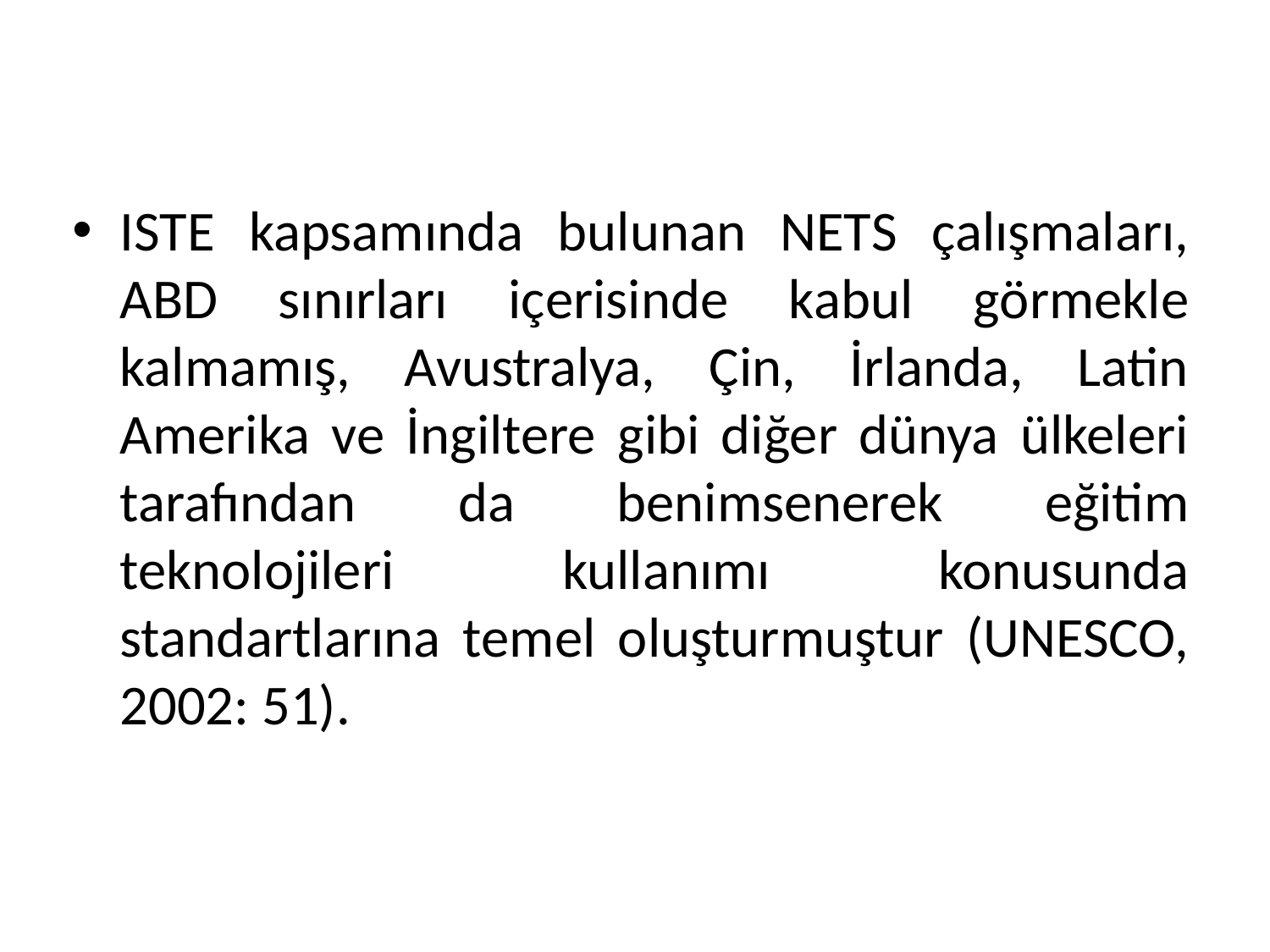

ISTE kapsamında bulunan NETS çalışmaları, ABD sınırları içerisinde kabul görmekle kalmamış, Avustralya, Çin, İrlanda, Latin Amerika ve İngiltere gibi diğer dünya ülkeleri tarafından da benimsenerek eğitim teknolojileri kullanımı konusunda standartlarına temel oluşturmuştur (UNESCO, 2002: 51).